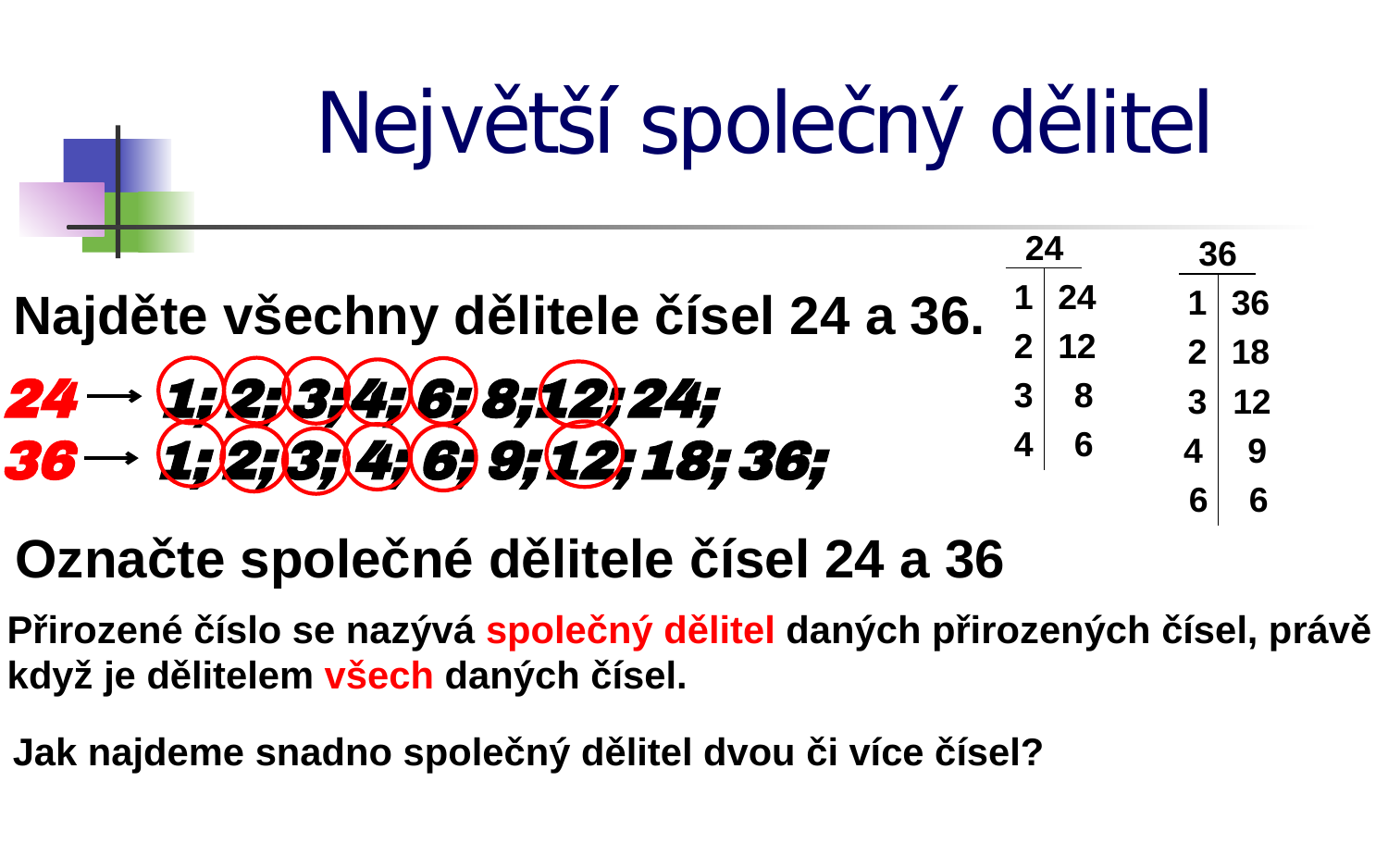

# Největší společný dělitel
24
36
1
24
Najděte všechny dělitele čísel 24 a 36.
1
36
2
12
2
18

24
1;
2;
3;
4;
6;
8;
12;
24;
3
8
3
12
4
6

4
9

36
1;
2;
3;
4;
6;
9;
12;
18;
36;

6
6
Označte společné dělitele čísel 24 a 36
Přirozené číslo se nazývá společný dělitel daných přirozených čísel, právě když je dělitelem všech daných čísel.
Jak najdeme snadno společný dělitel dvou či více čísel?